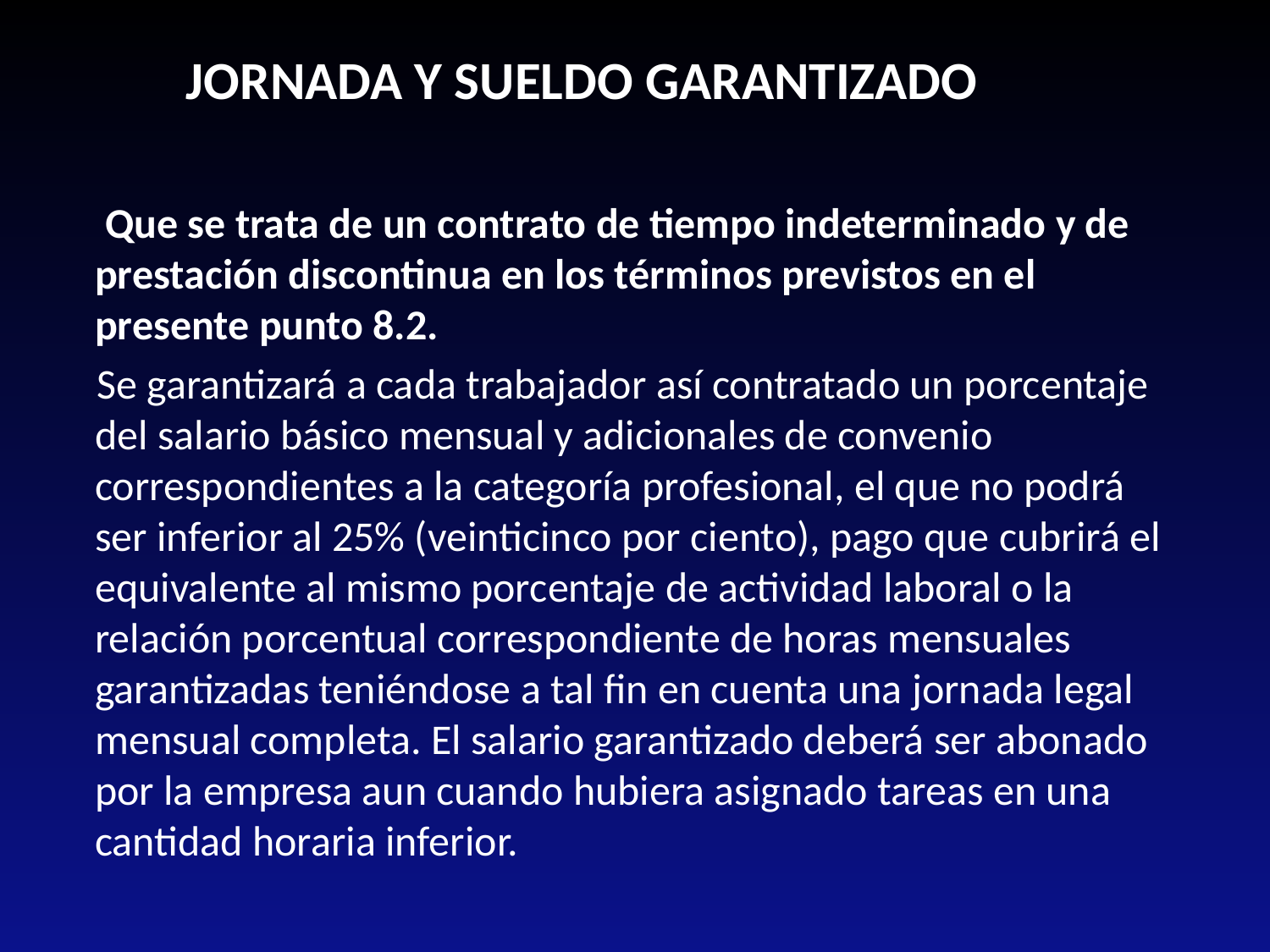

JORNADA Y SUELDO GARANTIZADO
 Que se trata de un contrato de tiempo indeterminado y de prestación discontinua en los términos previstos en el presente punto 8.2.
Se garantizará a cada trabajador así contratado un porcentaje del salario básico mensual y adicionales de convenio correspondientes a la categoría profesional, el que no podrá ser inferior al 25% (veinticinco por ciento), pago que cubrirá el equivalente al mismo porcentaje de actividad laboral o la relación porcentual correspondiente de horas mensuales garantizadas teniéndose a tal fin en cuenta una jornada legal mensual completa. El salario garantizado deberá ser abonado por la empresa aun cuando hubiera asignado tareas en una cantidad horaria inferior.